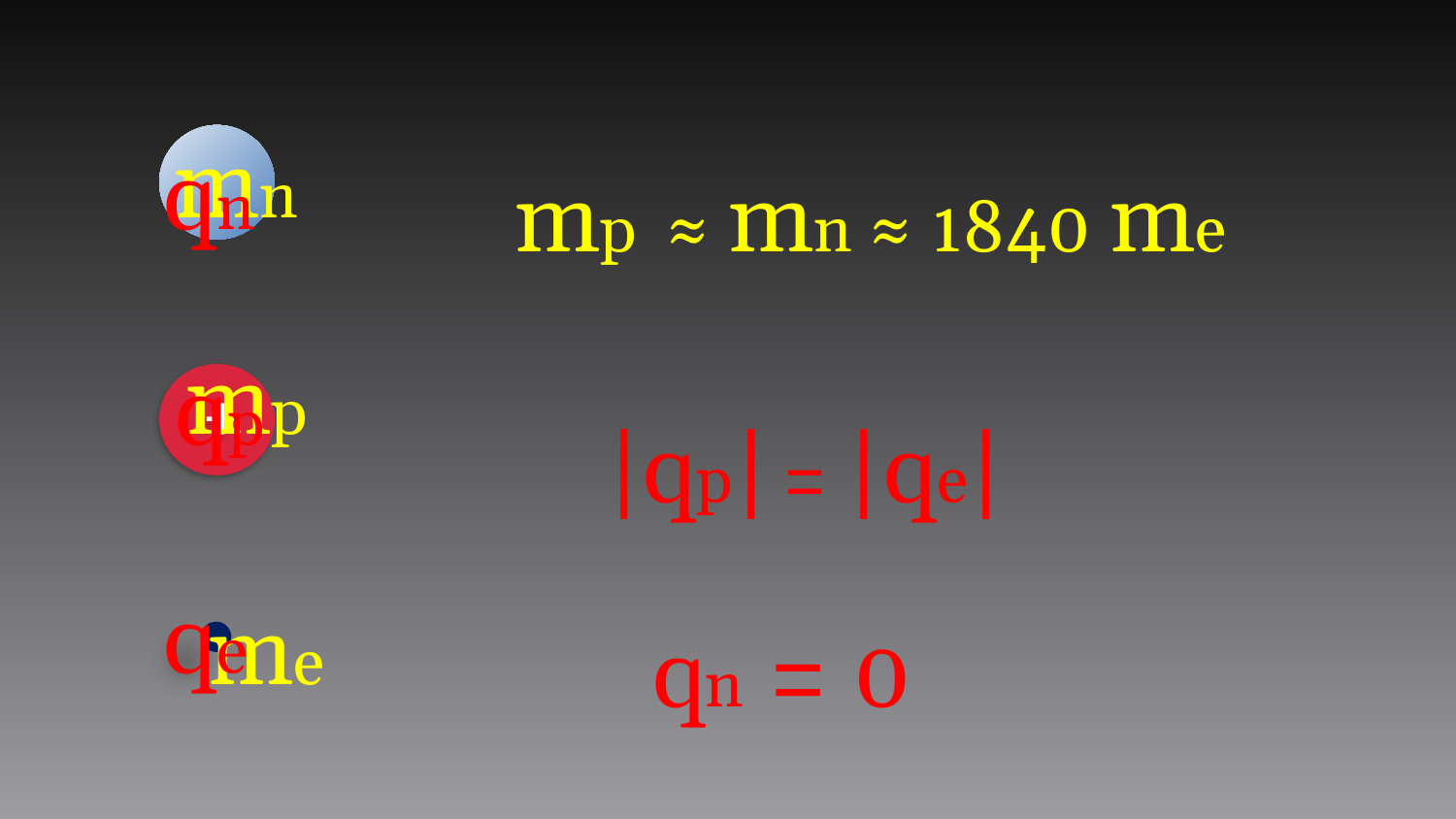

mn
qn

mp  ≈ mn
≈ 1840 me
mp
qp

+
|qp| = |qe|
qe
me
qn = 0